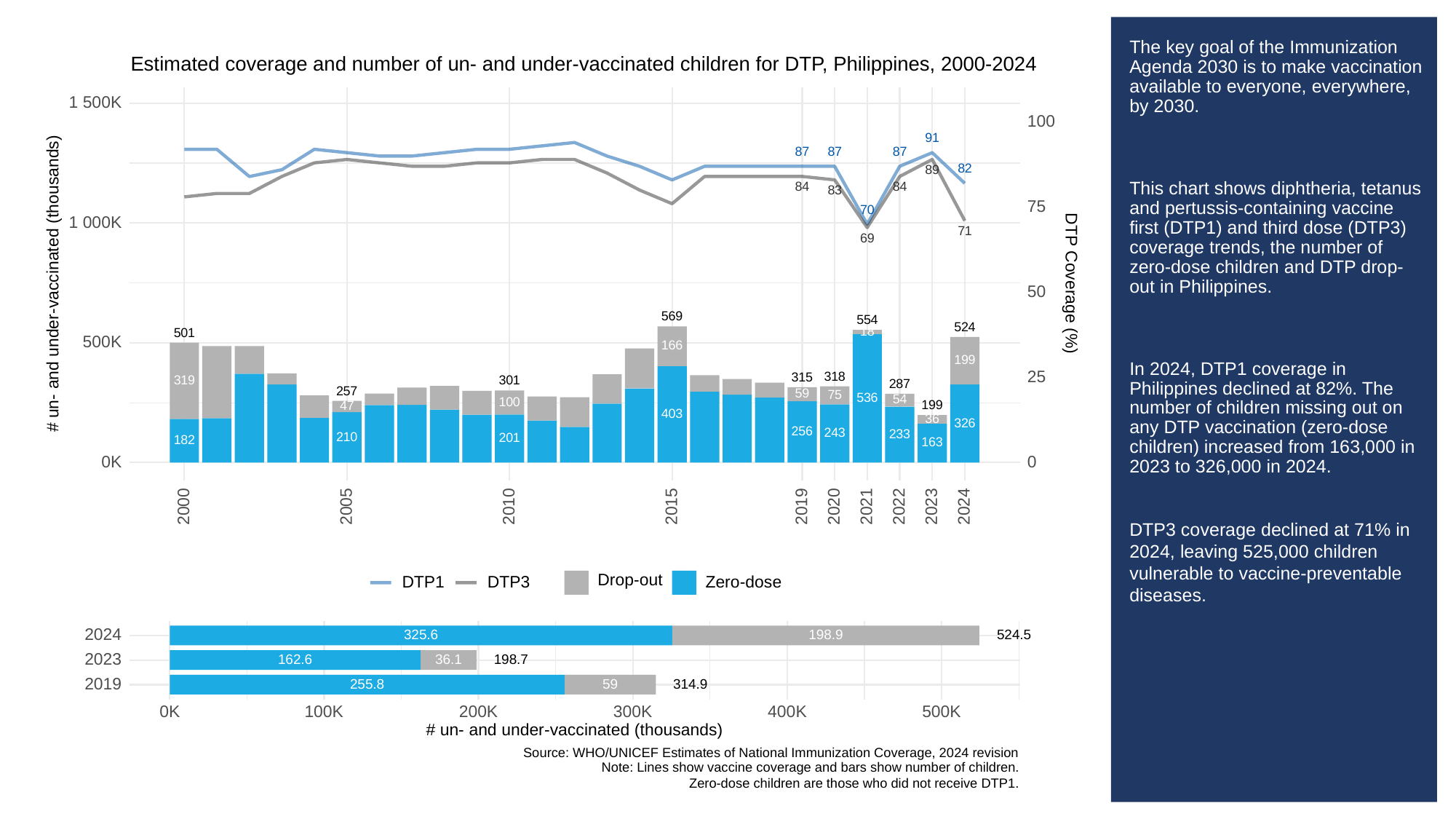

# The key goal of the Immunization Agenda 2030 is to make vaccination available to everyone, everywhere, by 2030.

This chart shows diphtheria, tetanus and pertussis-containing vaccine first (DTP1) and third dose (DTP3) coverage trends, the number of zero-dose children and DTP drop-out in Philippines.

In 2024, DTP1 coverage in Philippines declined at 82%. The number of children missing out on any DTP vaccination (zero-dose children) increased from 163,000 in 2023 to 326,000 in 2024.

DTP3 coverage declined at 71% in 2024, leaving 525,000 children vulnerable to vaccine-preventable diseases.

Estimated coverage and number of un- and under-vaccinated children for DTP, Philippines, 2000-2024

1 500K

100
91

87
87
87

82
89
84
84
83
75
70
1 000K

71
69
# un- and under-vaccinated (thousands)
DTP Coverage (%)

50
569
554
524

18
501

500K

166

199

25
318
315

319
301

287

257

59

75

536

54

100
199

47

403

36

326

256
243
233
210
201
182
163
0K
0

2023
2000
2005
2010
2015
2019
2020
2021
2022
2024

Drop-out
DTP3
Zero-dose
DTP1

2024
325.6
198.9
524.5

2023
36.1
162.6
198.7

2019
314.9
255.8
59

300K
0K
100K
200K
400K
500K
# un- and under-vaccinated (thousands)
Source: WHO/UNICEF Estimates of National Immunization Coverage, 2024 revision
Note: Lines show vaccine coverage and bars show number of children.
Zero-dose children are those who did not receive DTP1.